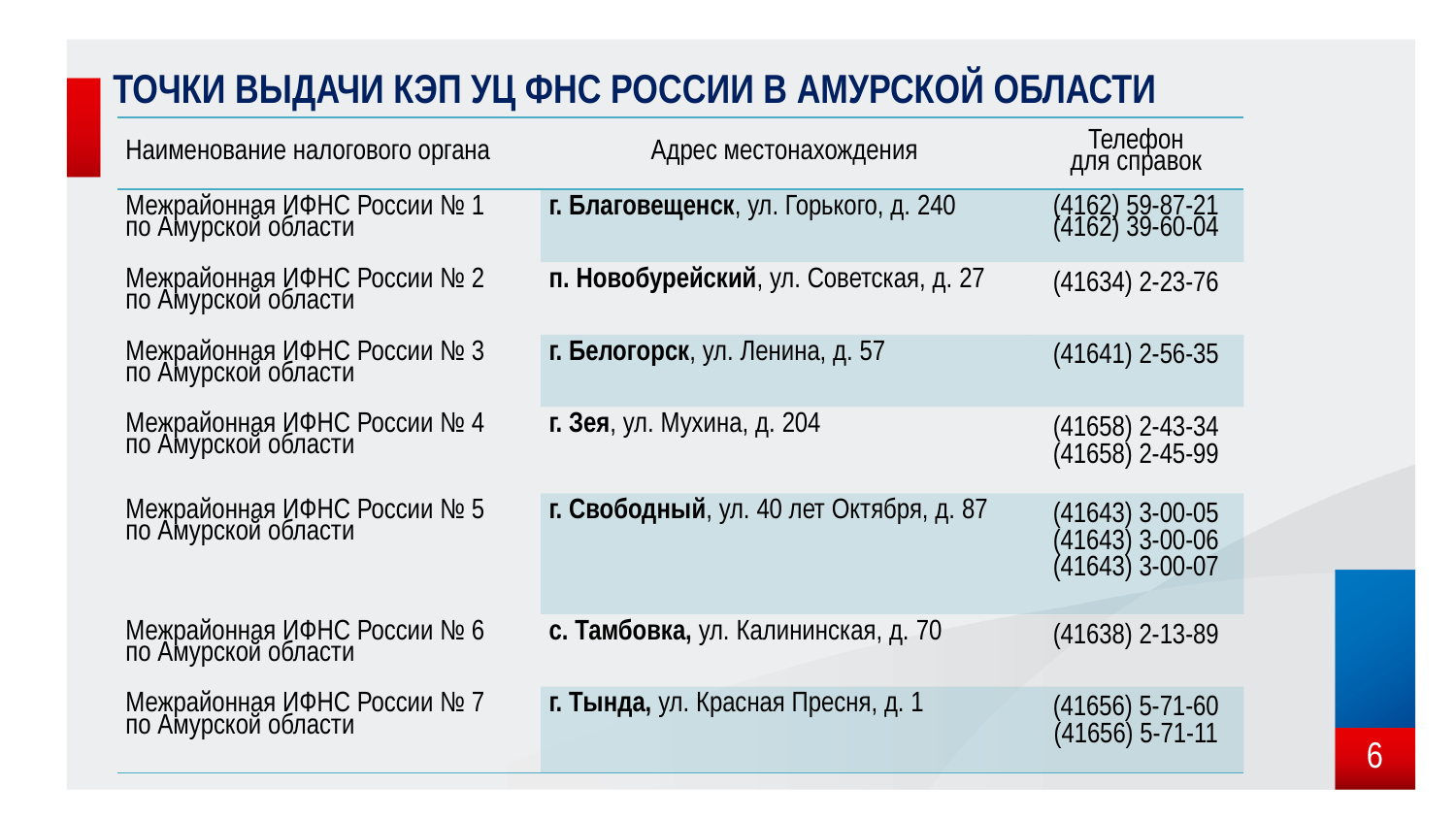

# ТОЧКИ выдачи КЭП УЦ ФНС России в Амурской области
| Наименование налогового органа | Адрес местонахождения | Телефон для справок |
| --- | --- | --- |
| Межрайонная ИФНС России № 1 по Амурской области | г. Благовещенск, ул. Горького, д. 240 | (4162) 59-87-21 (4162) 39-60-04 |
| Межрайонная ИФНС России № 2 по Амурской области | п. Новобурейский, ул. Советская, д. 27 | (41634) 2-23-76 |
| Межрайонная ИФНС России № 3 по Амурской области | г. Белогорск, ул. Ленина, д. 57 | (41641) 2-56-35 |
| Межрайонная ИФНС России № 4 по Амурской области | г. Зея, ул. Мухина, д. 204 | (41658) 2-43-34 (41658) 2-45-99 |
| Межрайонная ИФНС России № 5 по Амурской области | г. Свободный, ул. 40 лет Октября, д. 87 | (41643) 3-00-05 (41643) 3-00-06 (41643) 3-00-07 |
| Межрайонная ИФНС России № 6 по Амурской области | с. Тамбовка, ул. Калининская, д. 70 | (41638) 2-13-89 |
| Межрайонная ИФНС России № 7 по Амурской области | г. Тында, ул. Красная Пресня, д. 1 | (41656) 5-71-60 (41656) 5-71-11 |
6